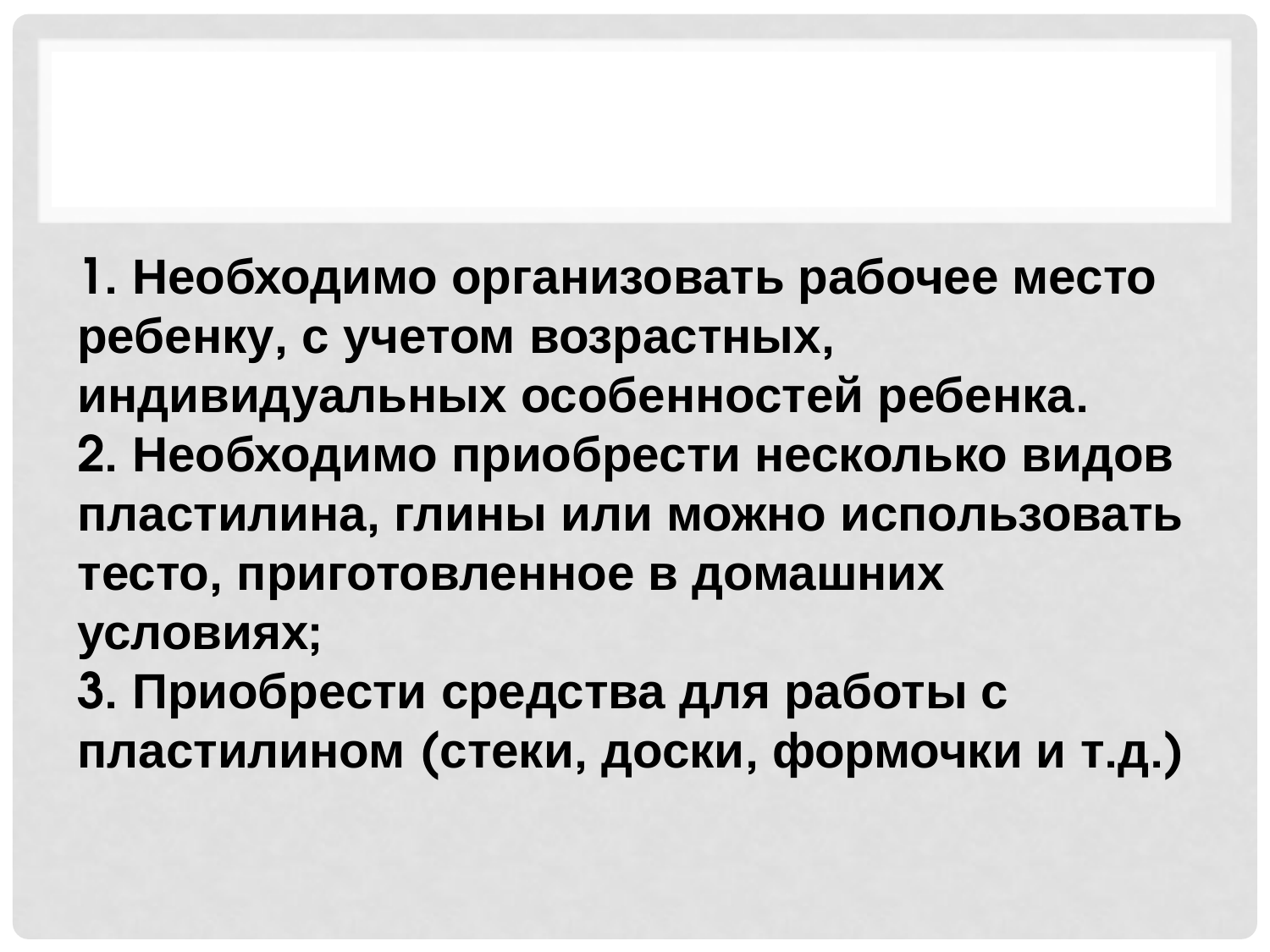

#
1. Необходимо организовать рабочее место ребенку, с учетом возрастных, индивидуальных особенностей ребенка.
2. Необходимо приобрести несколько видов пластилина, глины или можно использовать тесто, приготовленное в домашних условиях;
3. Приобрести средства для работы с пластилином (стеки, доски, формочки и т.д.)